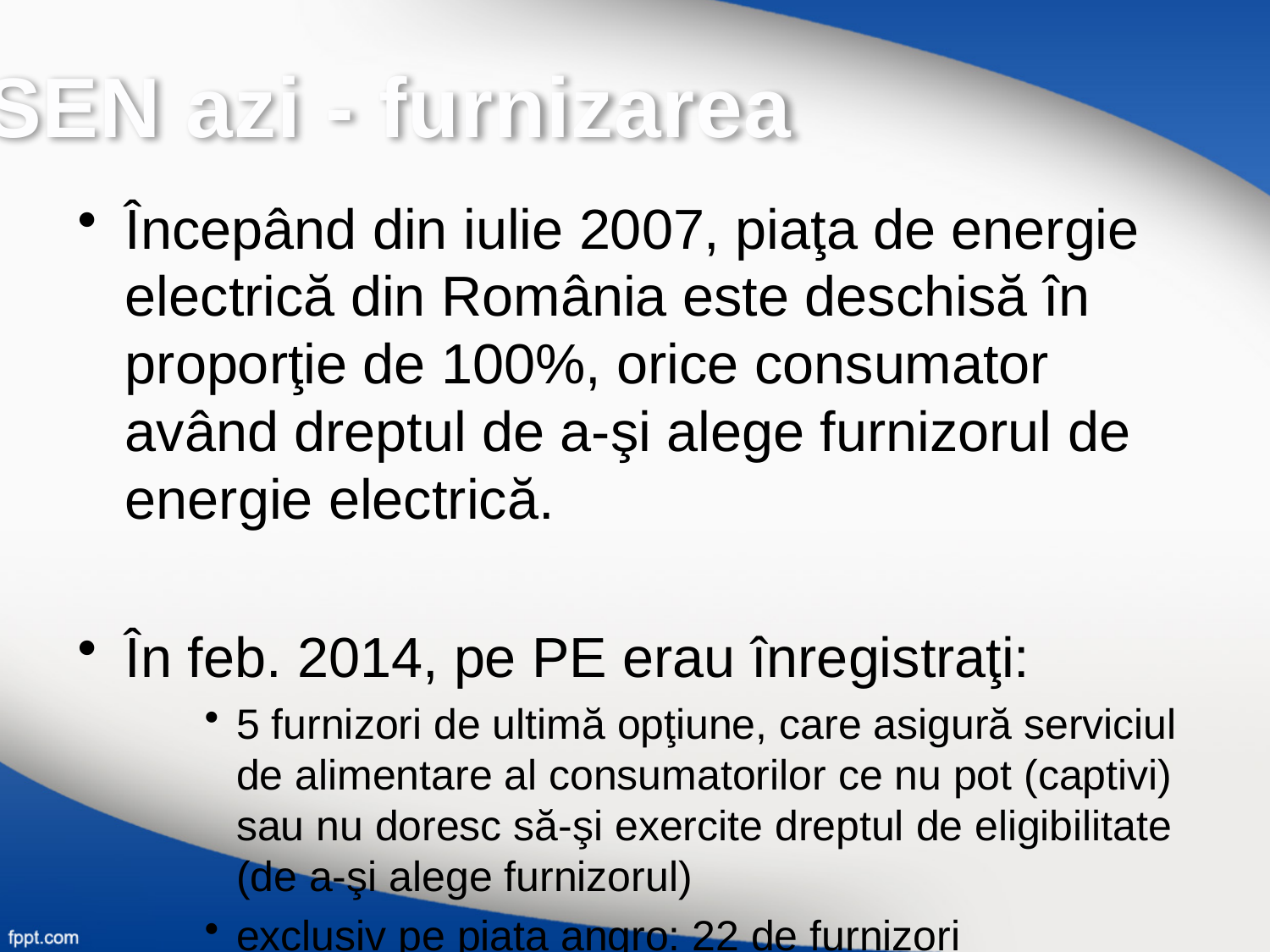

SEN azi - furnizarea
Începând din iulie 2007, piaţa de energie electrică din România este deschisă în proporţie de 100%, orice consumator având dreptul de a-şi alege furnizorul de energie electrică.

În feb. 2014, pe PE erau înregistraţi:
5 furnizori de ultimă opţiune, care asigură serviciul de alimentare al consumatorilor ce nu pot (captivi) sau nu doresc să-şi exercite dreptul de eligibilitate (de a-şi alege furnizorul)
exclusiv pe piața angro: 22 de furnizori
pe piața angro şi cu amănuntul: 53 de furnizori